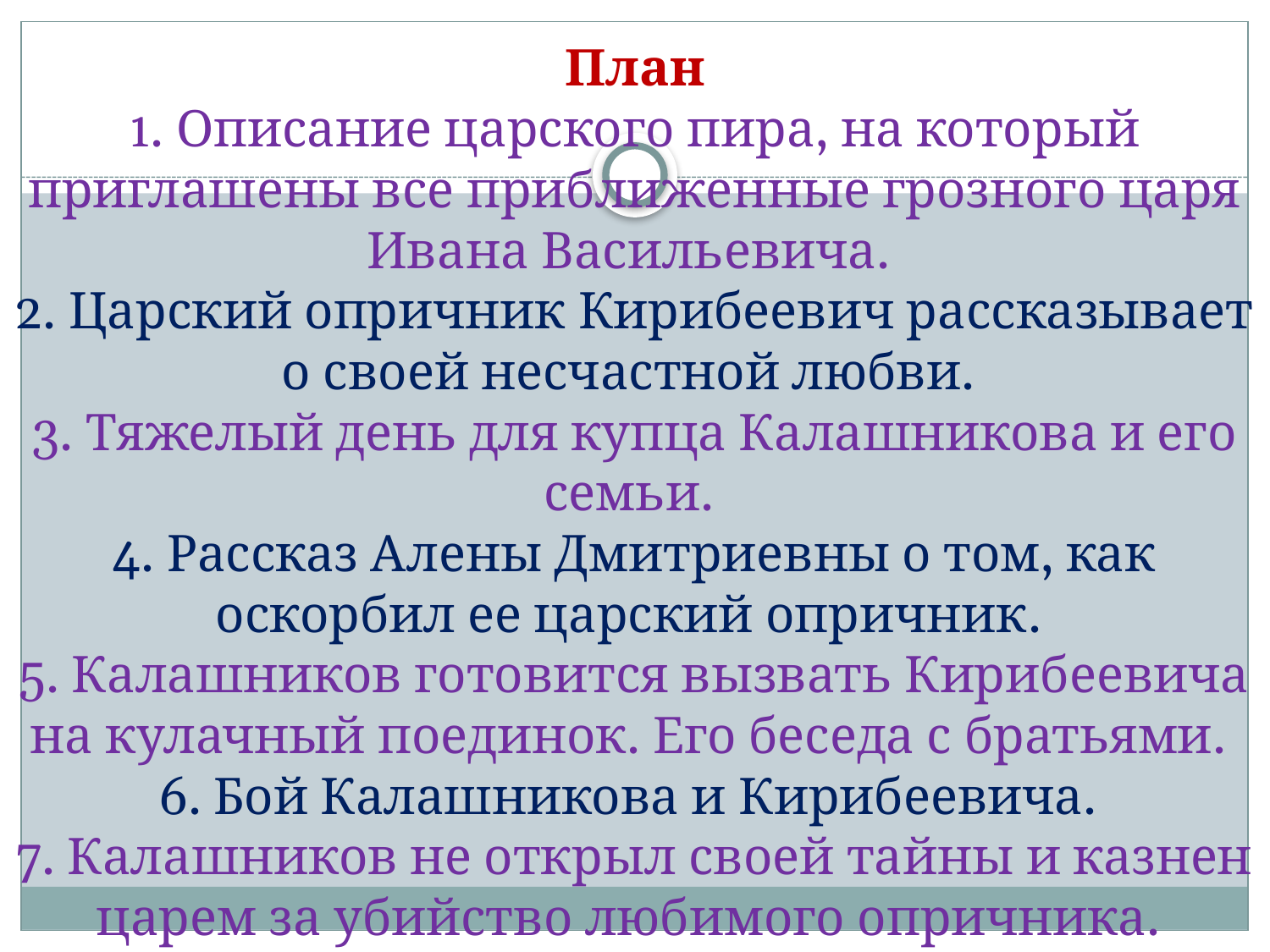

# План 1. Описание царского пира, на который приглашены все приближенные грозного царя Ивана Васильевича. 2. Царский опричник Кирибеевич рассказывает о своей несчастной любви. 3. Тяжелый день для купца Калашникова и его семьи. 4. Рассказ Алены Дмитриевны о том, как оскорбил ее царский опричник. 5. Калашников готовится вызвать Кирибеевича на кулачный поединок. Его беседа с братьями. 6. Бой Калашникова и Кирибеевича. 7. Калашников не открыл своей тайны и казнен царем за убийство любимого опричника.